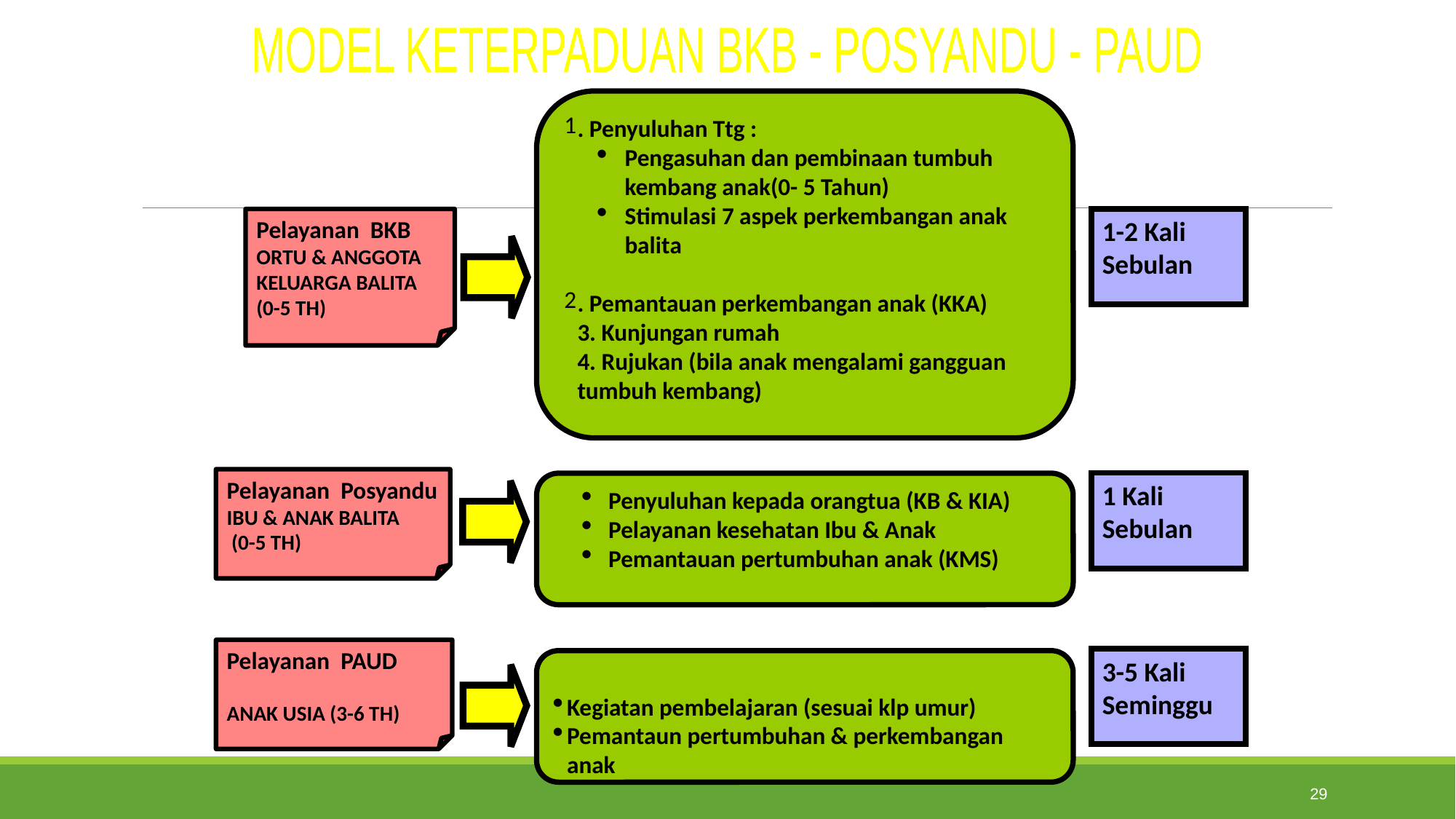

MODEL KETERPADUAN BKB - POSYANDU - PAUD
. Penyuluhan Ttg :
Pengasuhan dan pembinaan tumbuh kembang anak(0- 5 Tahun)
Stimulasi 7 aspek perkembangan anak balita

. Pemantauan perkembangan anak (KKA)
3. Kunjungan rumah
4. Rujukan (bila anak mengalami gangguan tumbuh kembang)
Pelayanan  BKB
ORTU & ANGGOTA KELUARGA BALITA (0-5 TH)
1-2 Kali Sebulan

Pelayanan  Posyandu
IBU & ANAK BALITA
 (0-5 TH)
1 Kali    Sebulan
Penyuluhan kepada orangtua (KB & KIA)
Pelayanan kesehatan Ibu & Anak
Pemantauan pertumbuhan anak (KMS)

Pelayanan  PAUD

ANAK USIA (3-6 TH)
3-5 Kali Seminggu

Kegiatan pembelajaran (sesuai klp umur)
Pemantaun pertumbuhan & perkembangan anak

29